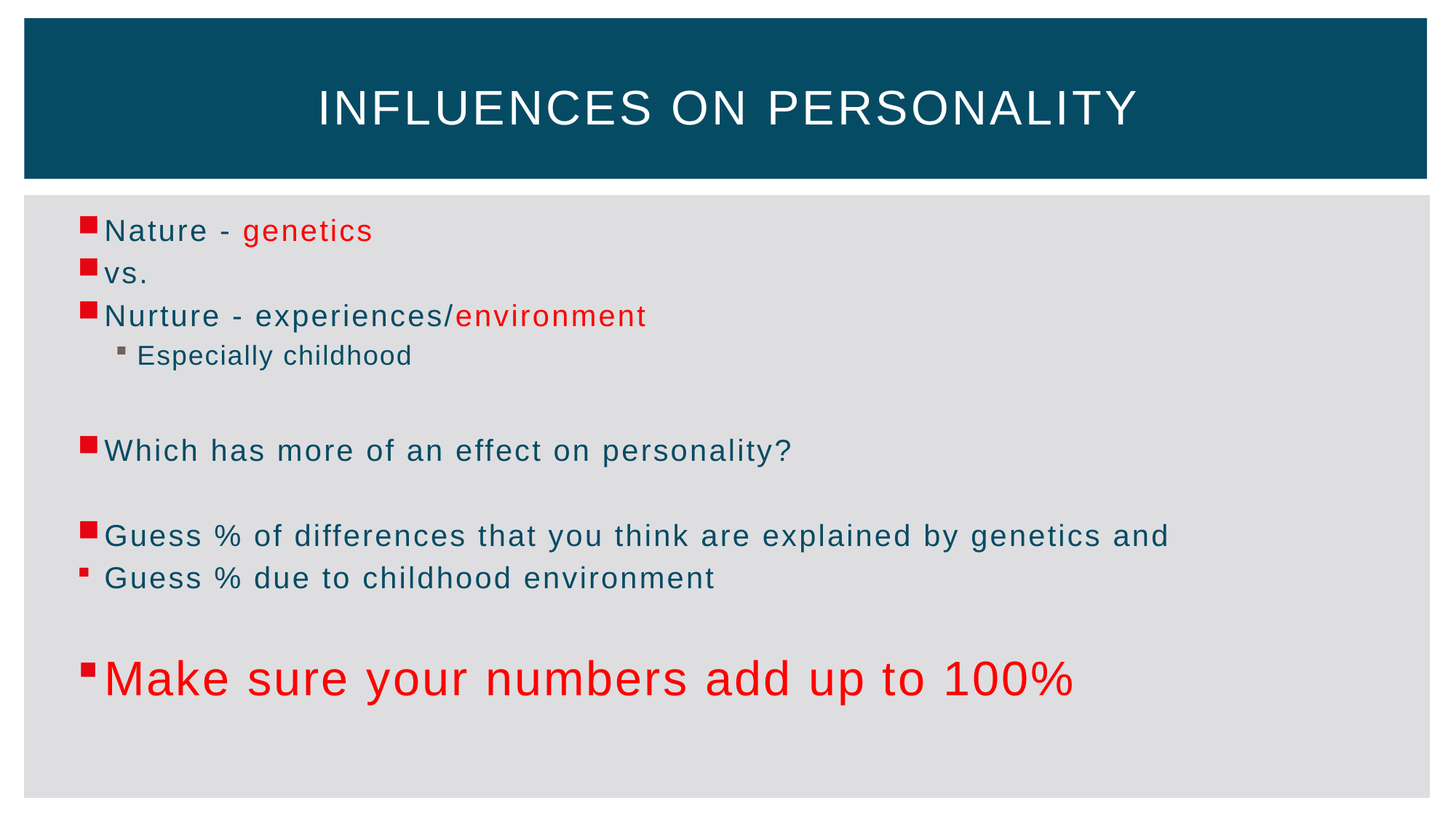

# Influences on Personality
Nature - genetics
vs.
Nurture - experiences/environment
Especially childhood

Which has more of an effect on personality?

Guess % of differences that you think are explained by genetics and
Guess % due to childhood environment

Make sure your numbers add up to 100%